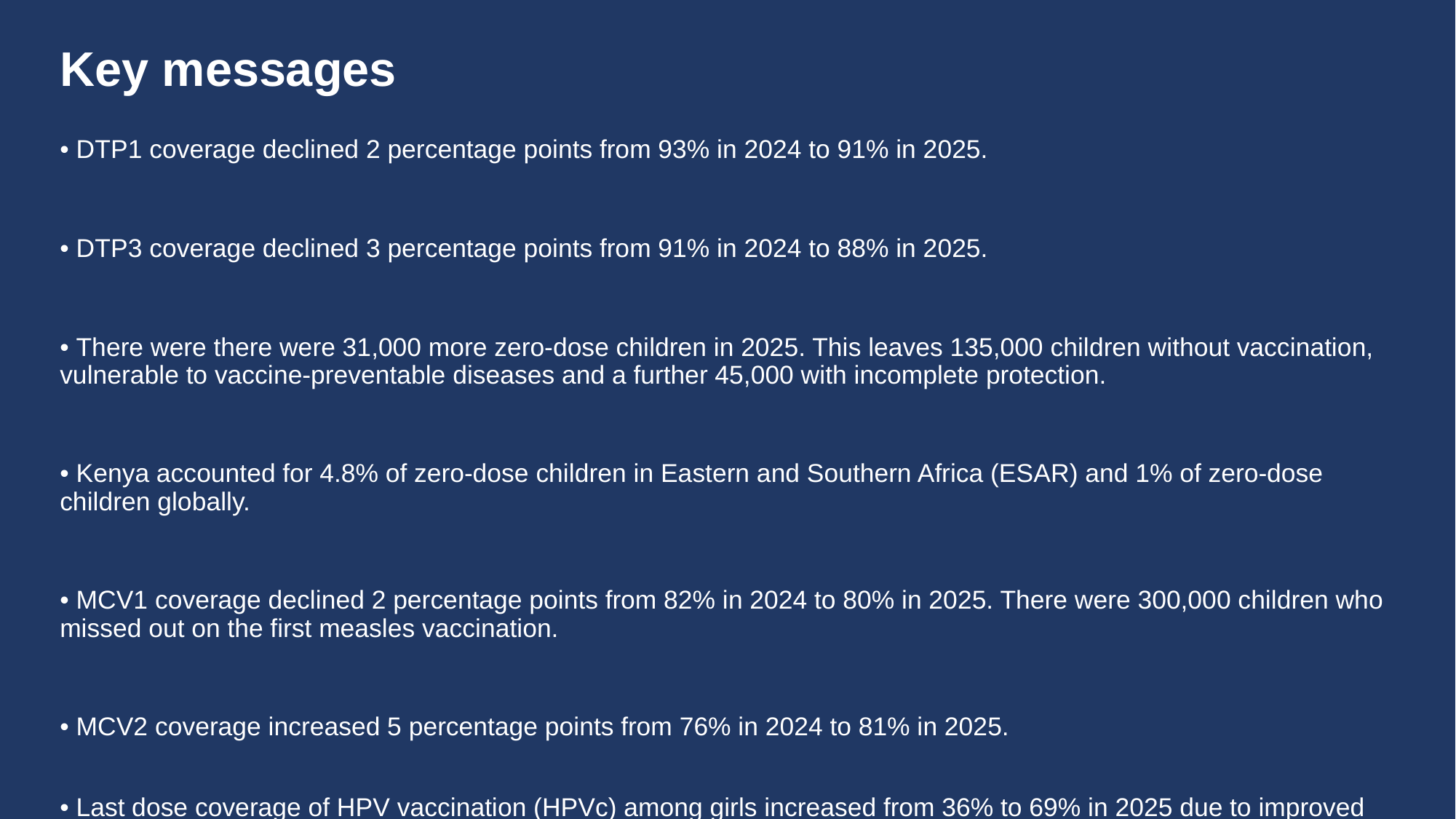

# Key messages
• DTP1 coverage declined 2 percentage points from 93% in 2024 to 91% in 2025.

• DTP3 coverage declined 3 percentage points from 91% in 2024 to 88% in 2025.

• There were there were 31,000 more zero-dose children in 2025. This leaves 135,000 children without vaccination, vulnerable to vaccine-preventable diseases and a further 45,000 with incomplete protection.

• Kenya accounted for 4.8% of zero-dose children in Eastern and Southern Africa (ESAR) and 1% of zero-dose children globally.

• MCV1 coverage declined 2 percentage points from 82% in 2024 to 80% in 2025. There were 300,000 children who missed out on the first measles vaccination.

• MCV2 coverage increased 5 percentage points from 76% in 2024 to 81% in 2025.

• Last dose coverage of HPV vaccination (HPVc) among girls increased from 36% to 69% in 2025 due to improved programme performance.